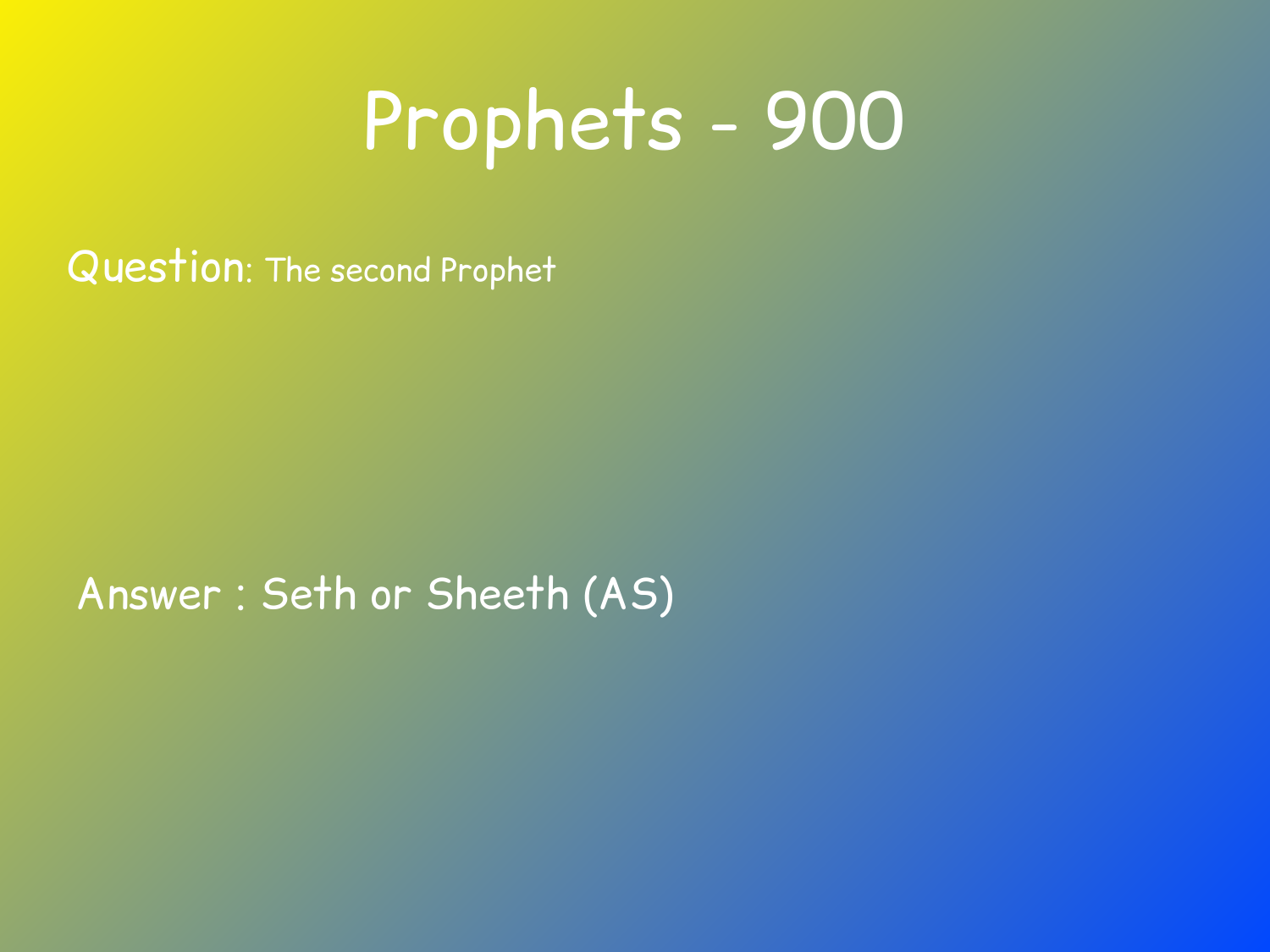

# Prophets - 900
Question: The second Prophet

Answer : Seth or Sheeth (AS)